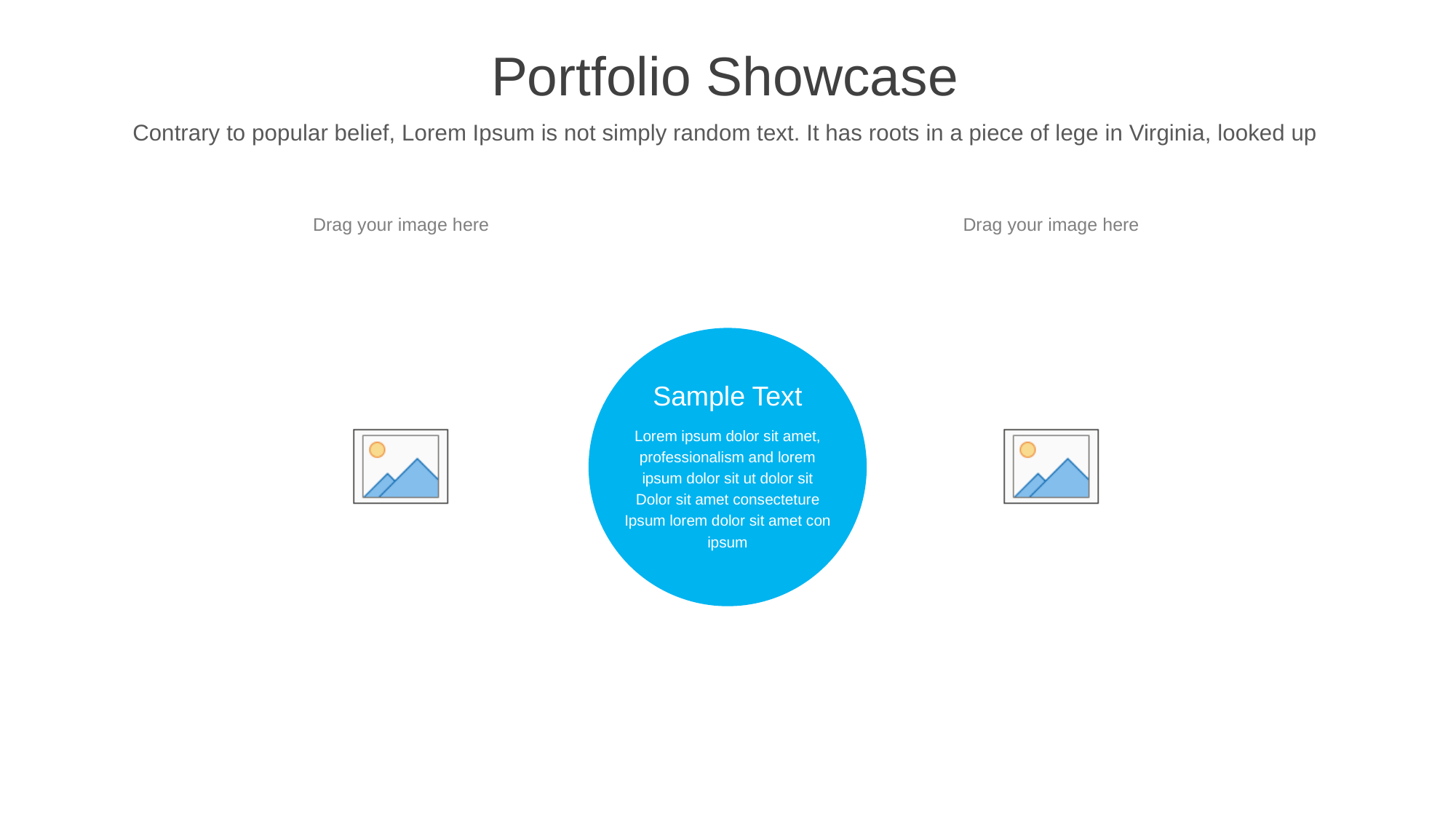

23
Portfolio Showcase
Contrary to popular belief, Lorem Ipsum is not simply random text. It has roots in a piece of lege in Virginia, looked up

Sample Text
Lorem ipsum dolor sit amet, professionalism and lorem ipsum dolor sit ut dolor sit
Dolor sit amet consecteture Ipsum lorem dolor sit amet con ipsum